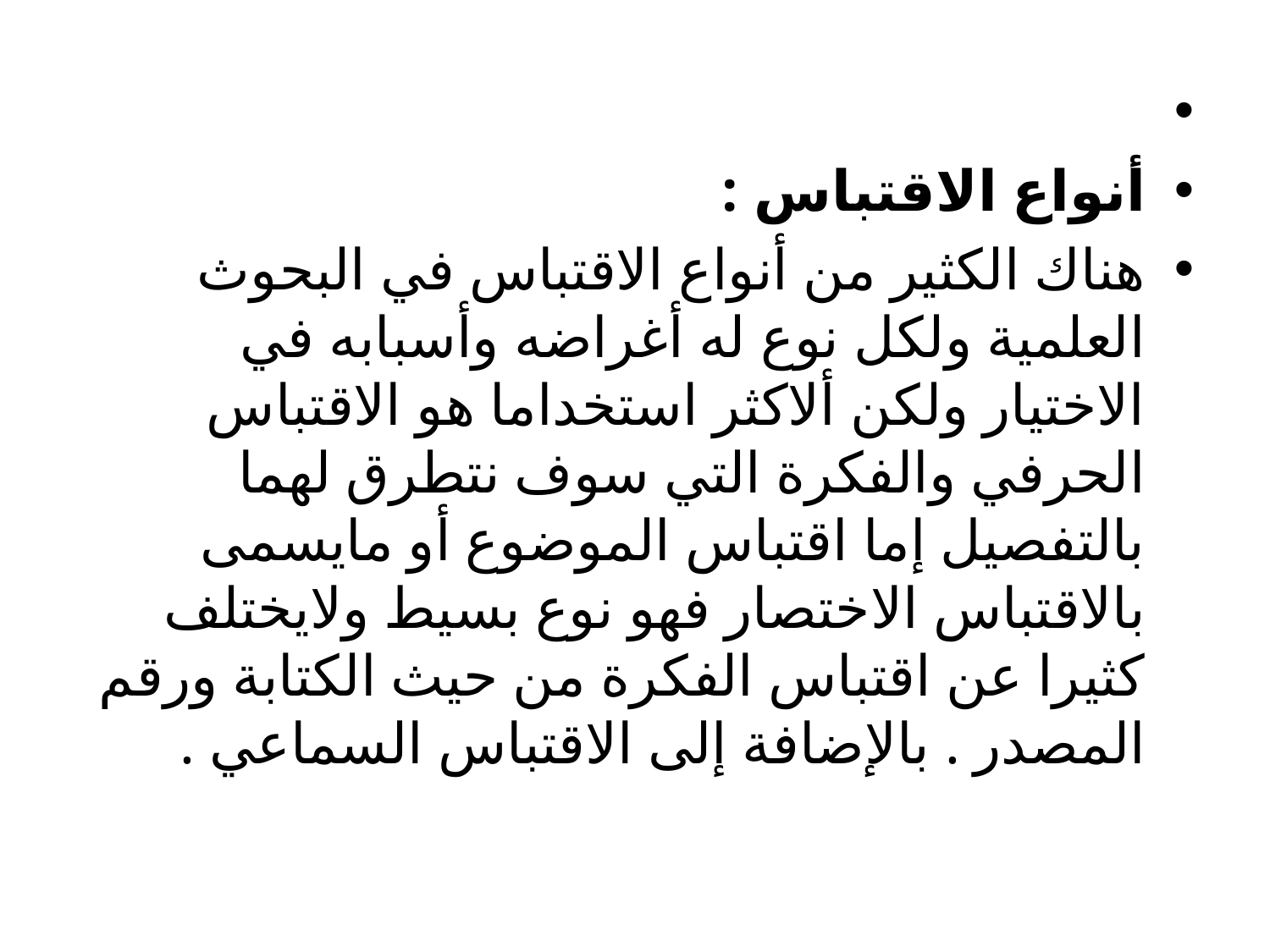

أنواع الاقتباس :
هناك الكثير من أنواع الاقتباس في البحوث العلمية ولكل نوع له أغراضه وأسبابه في الاختيار ولكن ألاكثر استخداما هو الاقتباس الحرفي والفكرة التي سوف نتطرق لهما بالتفصيل إما اقتباس الموضوع أو مايسمى بالاقتباس الاختصار فهو نوع بسيط ولايختلف كثيرا عن اقتباس الفكرة من حيث الكتابة ورقم المصدر . بالإضافة إلى الاقتباس السماعي .